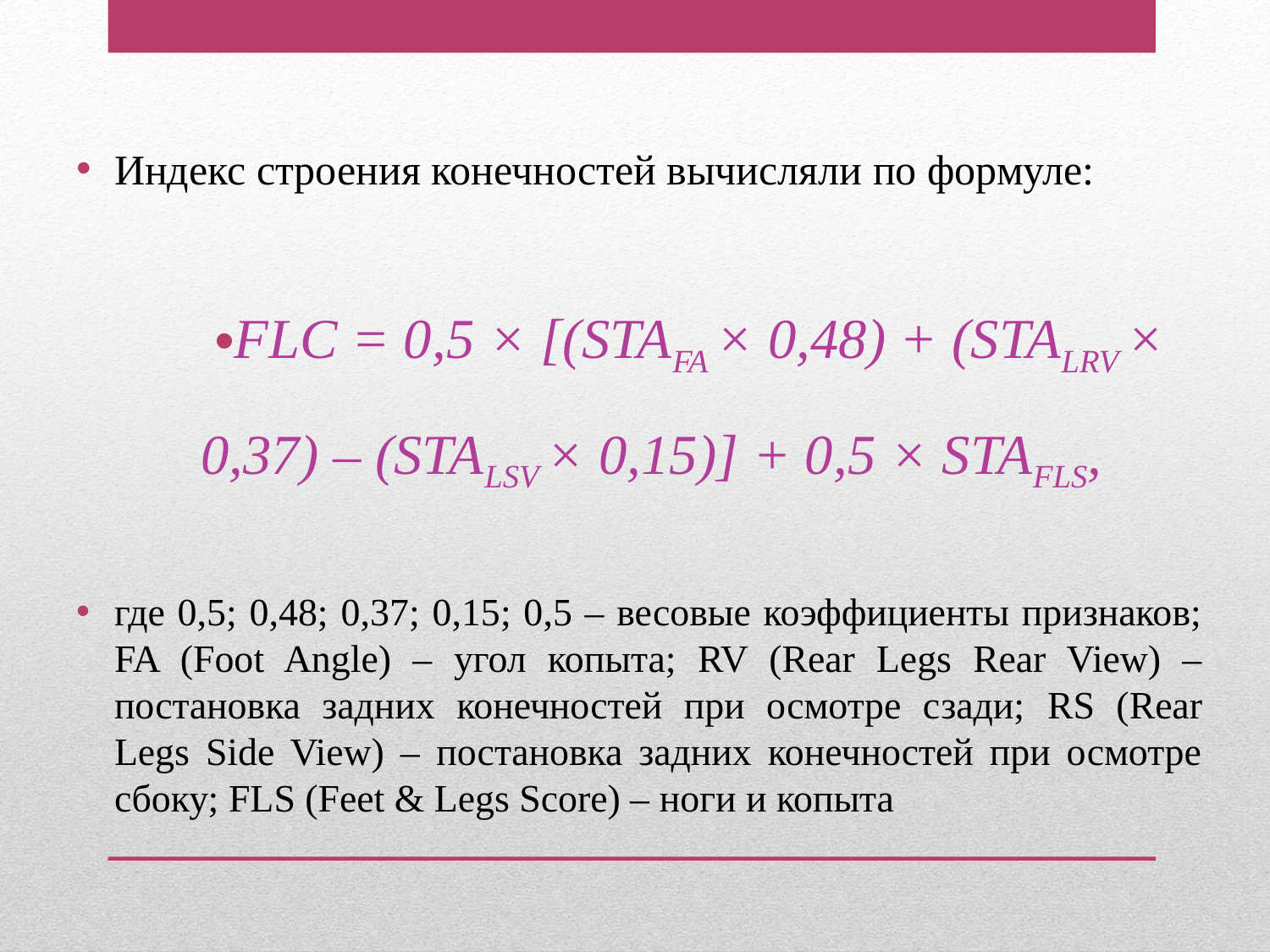

Индекс строения конечностей вычисляли по формуле:

FLC = 0,5 × [(STAFA × 0,48) + (STALRV × 0,37) – (STALSV × 0,15)] + 0,5 × STAFLS,

где 0,5; 0,48; 0,37; 0,15; 0,5 – весовые коэффициенты признаков; FA (Foot Angle) – угол копыта; RV (Rear Legs Rear View) – постановка задних конечностей при осмотре сзади; RS (Rear Legs Side View) – постановка задних конечностей при осмотре сбоку; FLS (Feet & Legs Score) – ноги и копыта